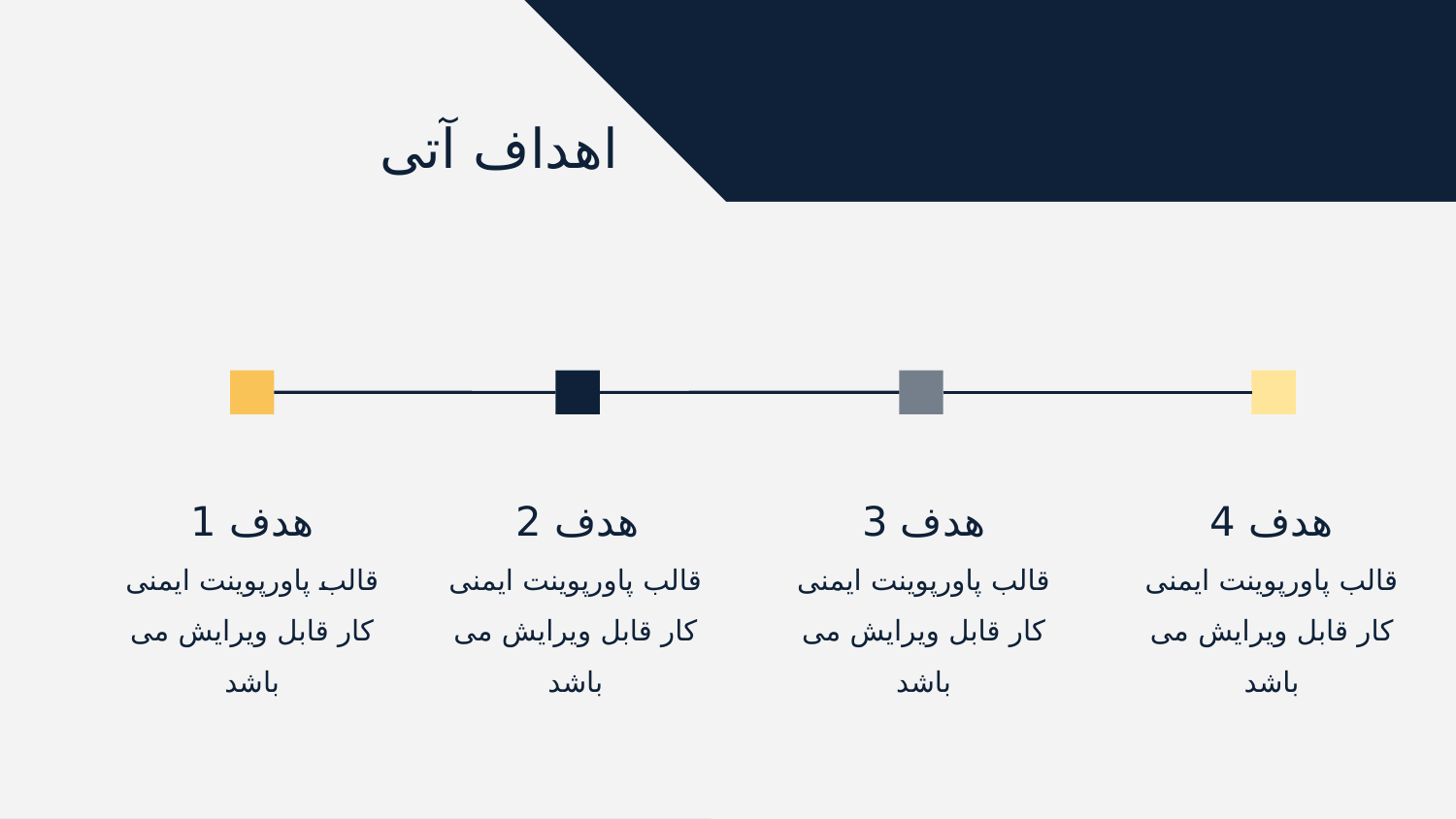

# اهداف آتی

هدف 1
هدف 2
هدف 3
هدف 4
قالب پاورپوینت ایمنی کار قابل ویرایش می باشد
قالب پاورپوینت ایمنی کار قابل ویرایش می باشد
قالب پاورپوینت ایمنی کار قابل ویرایش می باشد
قالب پاورپوینت ایمنی کار قابل ویرایش می باشد